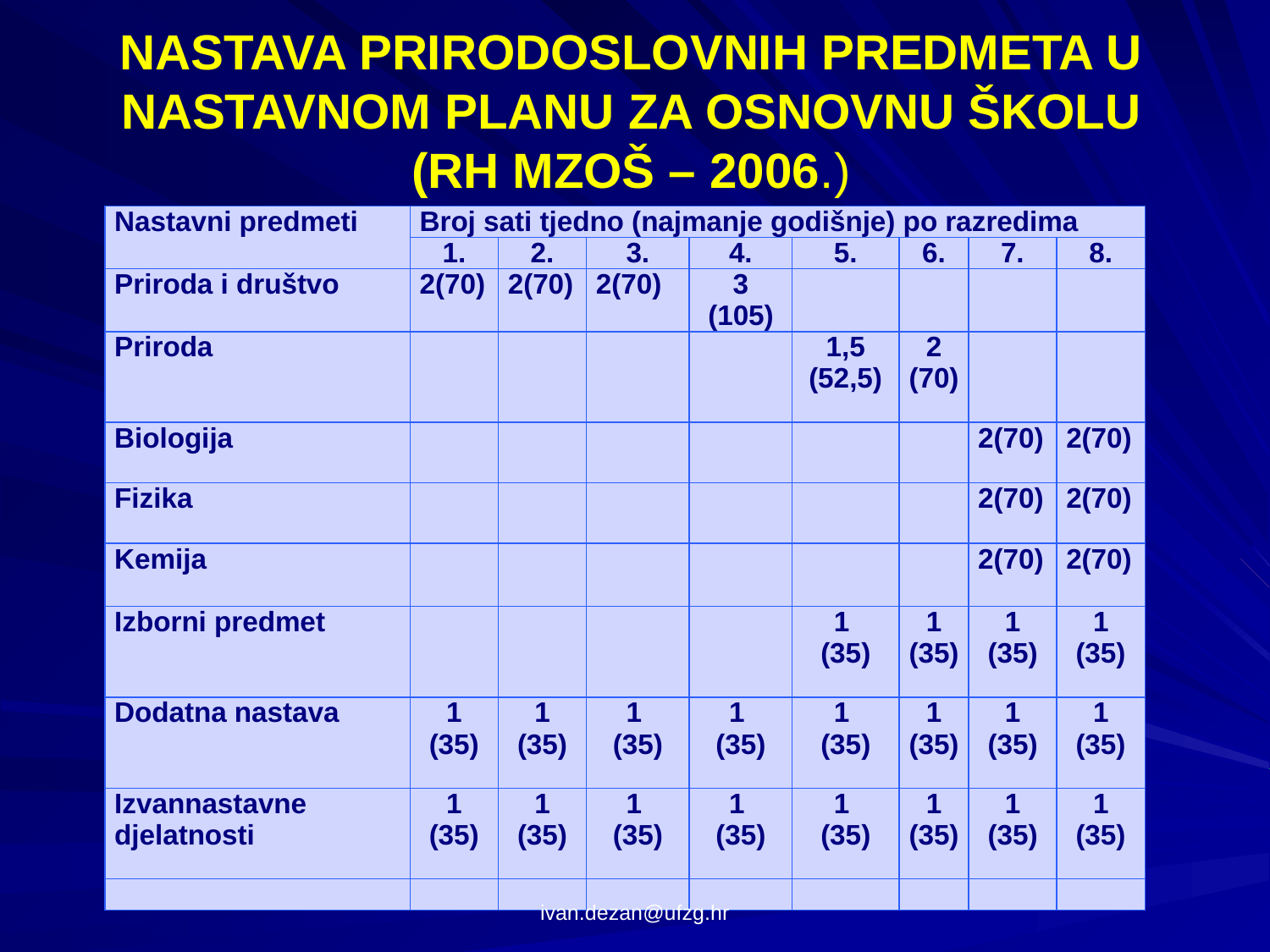

# NASTAVA PRIRODOSLOVNIH PREDMETA U NASTAVNOM PLANU ZA OSNOVNU ŠKOLU (RH MZOŠ – 2006.)
| Nastavni predmeti | Broj sati tjedno (najmanje godišnje) po razredima |  |  |  |  |  |  |  |
| --- | --- | --- | --- | --- | --- | --- | --- | --- |
|  | 1. | 2. | 3. | 4. | 5. | 6. | 7. | 8. |
| Priroda i društvo | 2(70) | 2(70) | 2(70) | 3 (105) |  |  |  |  |
| Priroda |  |  |  |  | 1,5 (52,5) | 2 (70) |  |  |
| Biologija |  |  |  |  |  |  | 2(70) | 2(70) |
| Fizika |  |  |  |  |  |  | 2(70) | 2(70) |
| Kemija |  |  |  |  |  |  | 2(70) | 2(70) |
| Izborni predmet |  |  |  |  | 1 (35) | 1 (35) | 1 (35) | 1 (35) |
| Dodatna nastava | 1 (35) | 1 (35) | 1 (35) | 1 (35) | 1 (35) | 1 (35) | 1 (35) | 1 (35) |
| Izvannastavne djelatnosti | 1 (35) | 1 (35) | 1 (35) | 1 (35) | 1 (35) | 1 (35) | 1 (35) | 1 (35) |
|  |  |  |  |  |  |  |  |  |
ivan.dezan@ufzg.hr